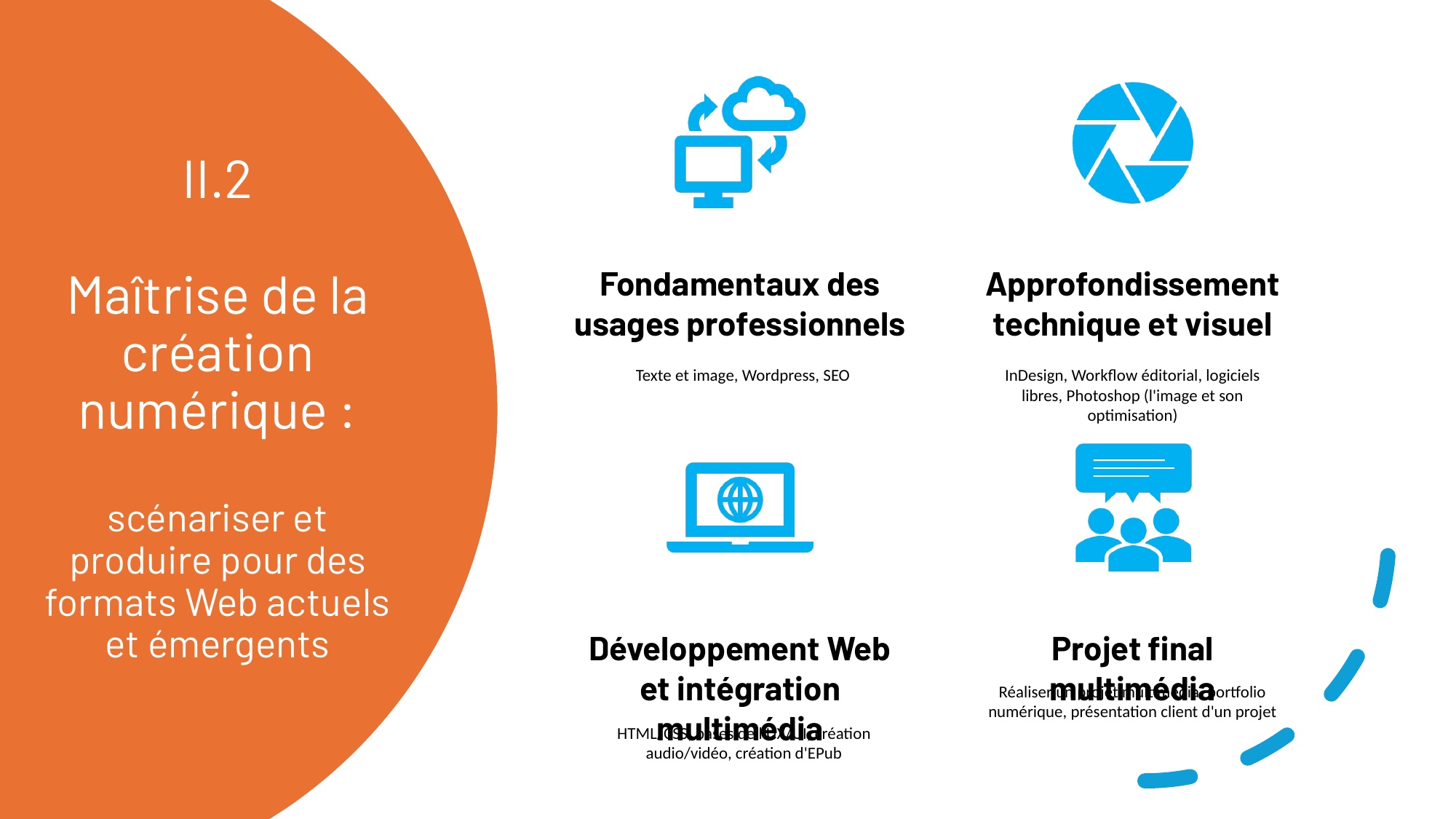

Fondamentaux des usages professionnels
Approfondissement technique et visuel
Développement Web et intégration multimédia
Projet final multimédia
# II.2 Maîtrise de la création numérique : scénariser et produire pour des formats Web actuels et émergents

Texte et image, Wordpress, SEO
InDesign, Workflow éditorial, logiciels libres, Photoshop (l'image et son optimisation)
Réaliser un projet multimédia, portfolio numérique, présentation client d'un projet
HTML/CSS, bases de l'UX/UI, création audio/vidéo, création d'EPub